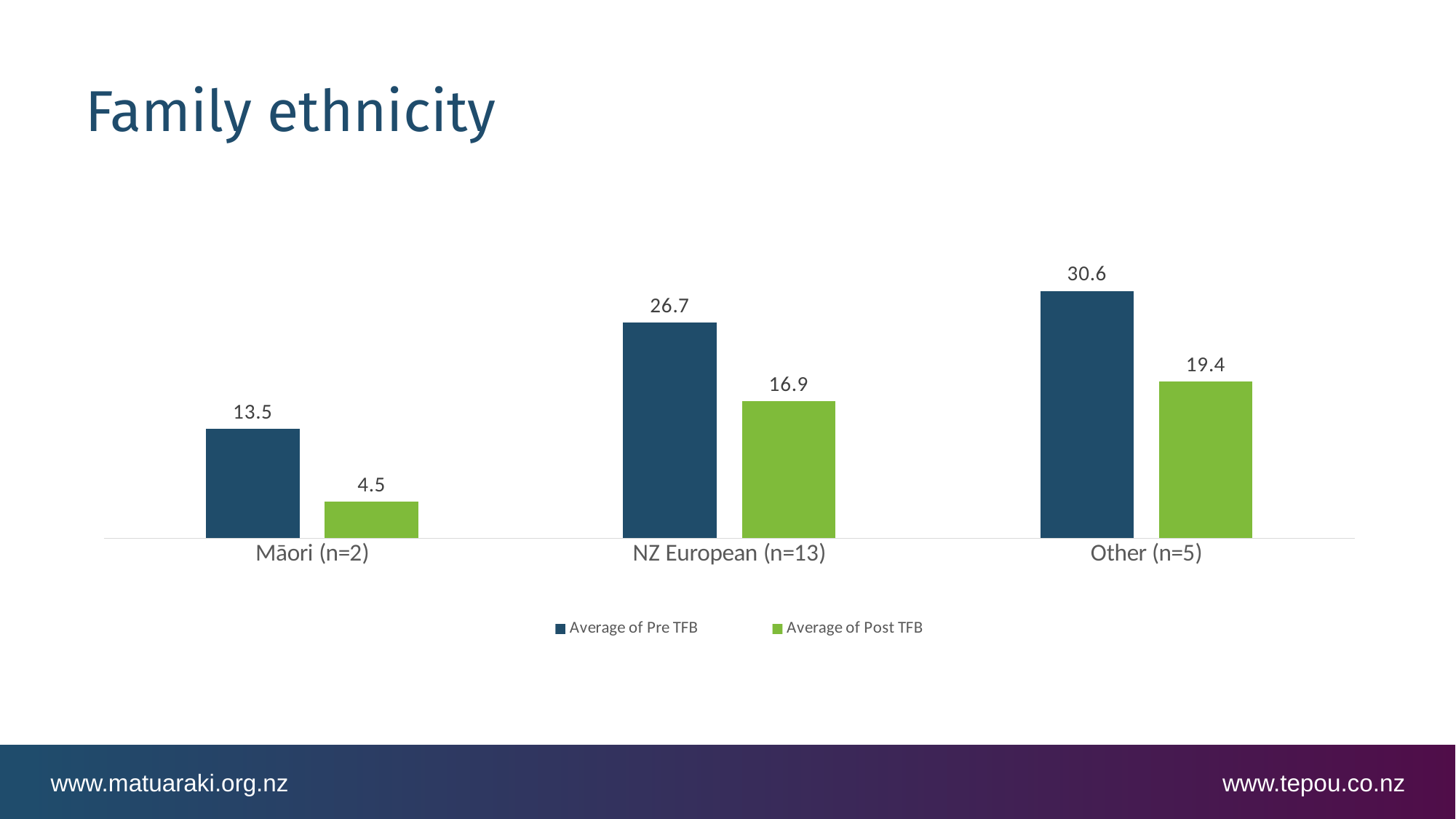

# Family ethnicity

### Chart

| Category | Average of Pre TFB | Average of Post TFB |
|---|---|---|
| Māori (n=2) | 13.5 | 4.5 |
| NZ European (n=13) | 26.692307692307693 | 16.923076923076923 |
| Other (n=5) | 30.6 | 19.4 |